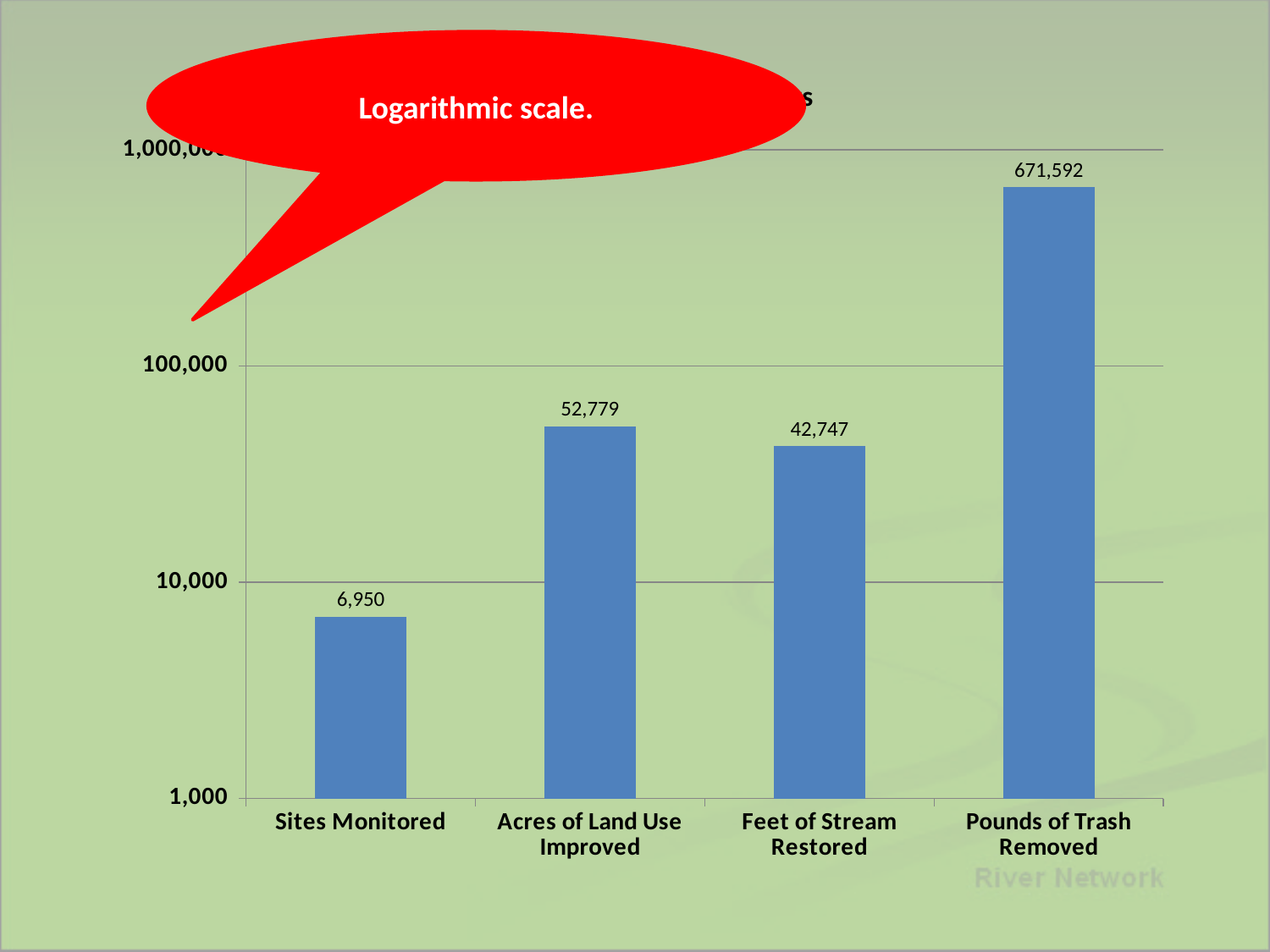

Logarithmic scale.

### Chart:  ... and Benefitted Waterways

| Category | 2014 |
|---|---|
| Sites Monitored | 6950.0 |
| Acres of Land Use Improved | 52778.55 |
| Feet of Stream Restored | 42747.0 |
| Pounds of Trash Removed | 671592.0 |